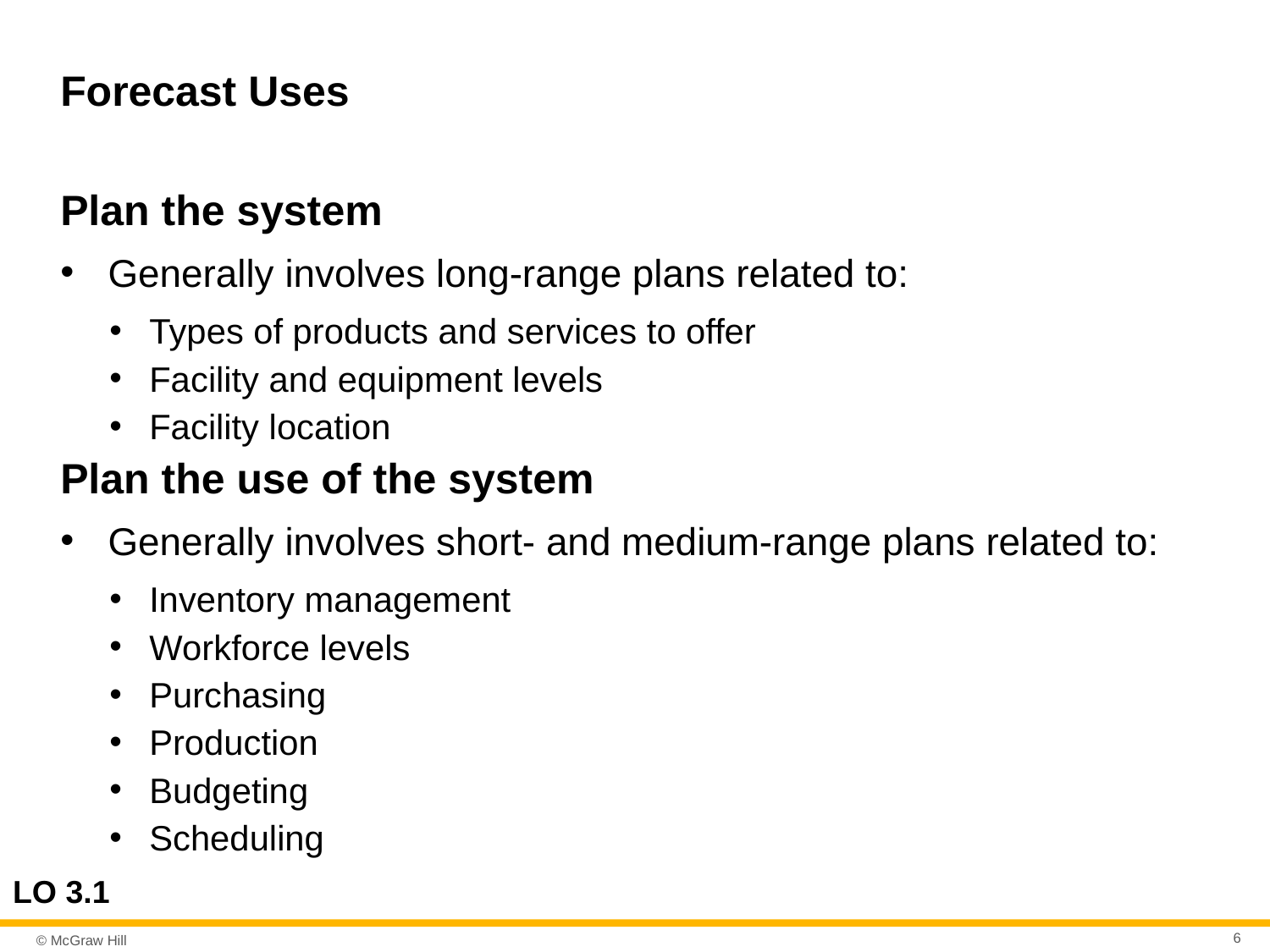

# Forecast Uses
Plan the system
Generally involves long-range plans related to:
Types of products and services to offer
Facility and equipment levels
Facility location
Plan the use of the system
Generally involves short- and medium-range plans related to:
Inventory management
Workforce levels
Purchasing
Production
Budgeting
Scheduling
LO 3.1